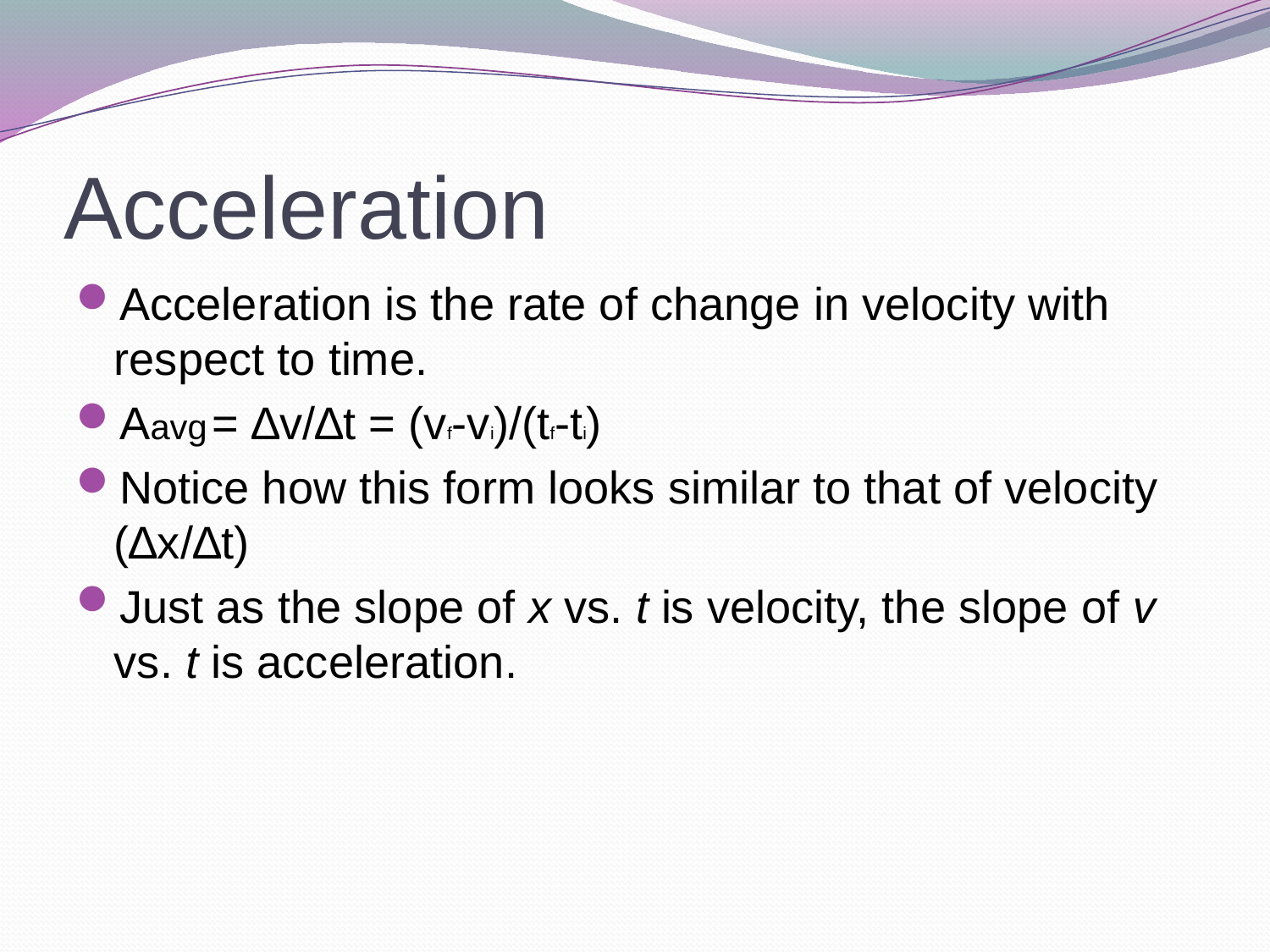

# Acceleration
Acceleration is the rate of change in velocity with respect to time.
Aavg = ∆v/∆t = (vf-vi)/(tf-ti)
Notice how this form looks similar to that of velocity (∆x/∆t)
Just as the slope of x vs. t is velocity, the slope of v vs. t is acceleration.